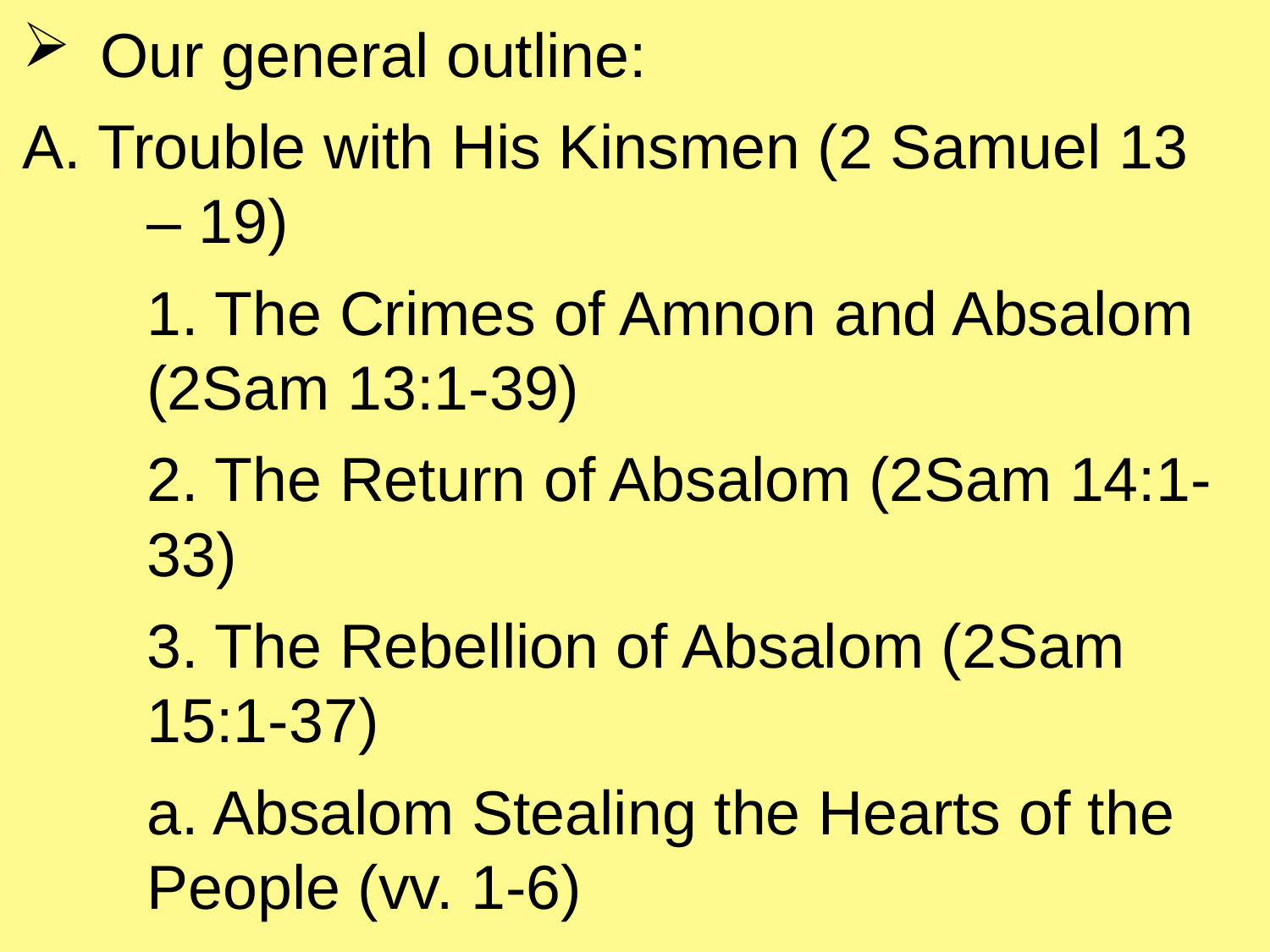

Our general outline:
A. Trouble with His Kinsmen (2 Samuel 13 		– 19)
	1. The Crimes of Amnon and Absalom 				(2Sam 13:1-39)
	2. The Return of Absalom (2Sam 14:1-				33)
	3. The Rebellion of Absalom (2Sam 					15:1-37)
				a. Absalom Stealing the Hearts of the 							People (vv. 1-6)